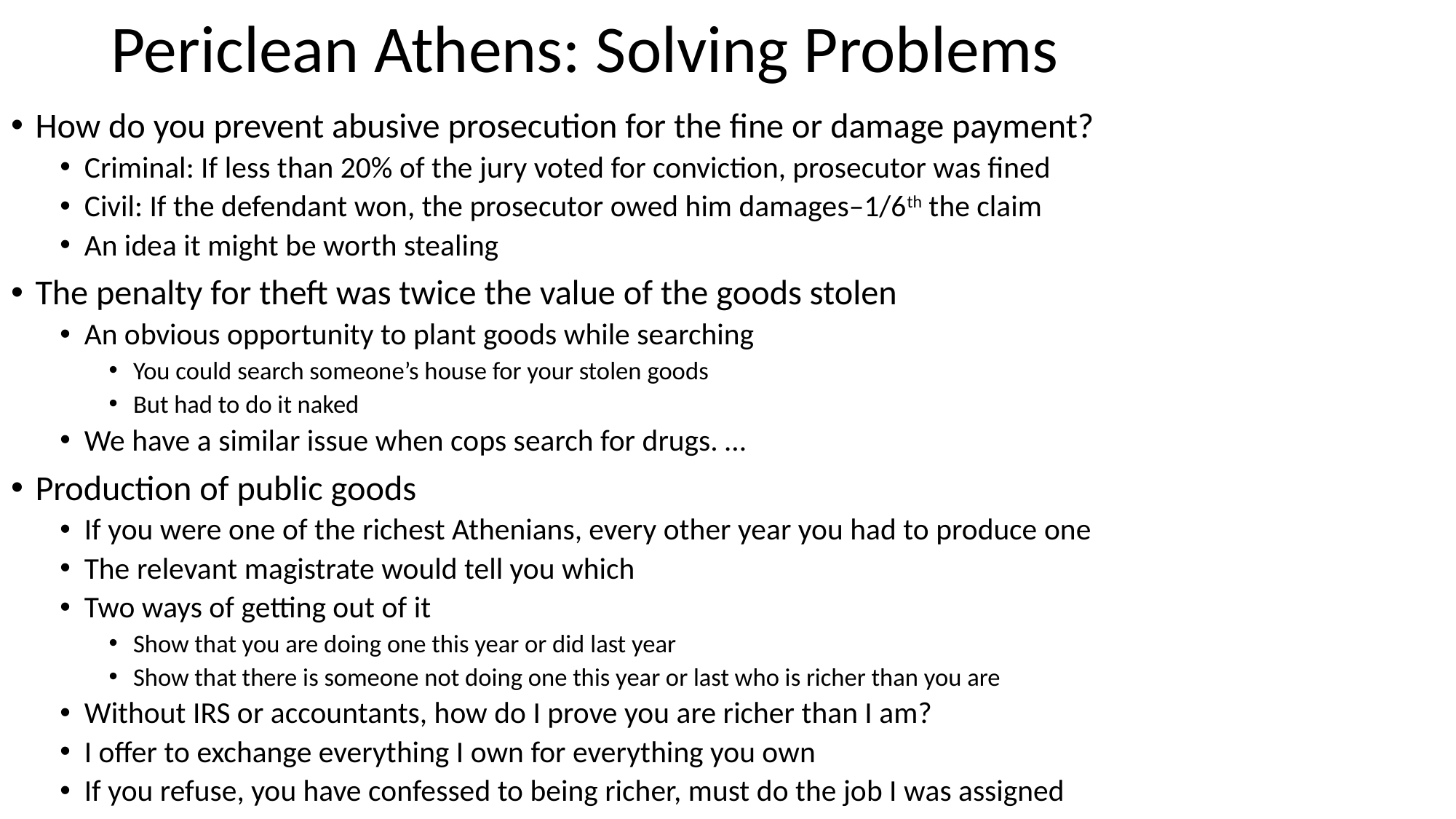

# Periclean Athens: Solving Problems
How do you prevent abusive prosecution for the fine or damage payment?
Criminal: If less than 20% of the jury voted for conviction, prosecutor was fined
Civil: If the defendant won, the prosecutor owed him damages–1/6th the claim
An idea it might be worth stealing
The penalty for theft was twice the value of the goods stolen
An obvious opportunity to plant goods while searching
You could search someone’s house for your stolen goods
But had to do it naked
We have a similar issue when cops search for drugs. …
Production of public goods
If you were one of the richest Athenians, every other year you had to produce one
The relevant magistrate would tell you which
Two ways of getting out of it
Show that you are doing one this year or did last year
Show that there is someone not doing one this year or last who is richer than you are
Without IRS or accountants, how do I prove you are richer than I am?
I offer to exchange everything I own for everything you own
If you refuse, you have confessed to being richer, must do the job I was assigned